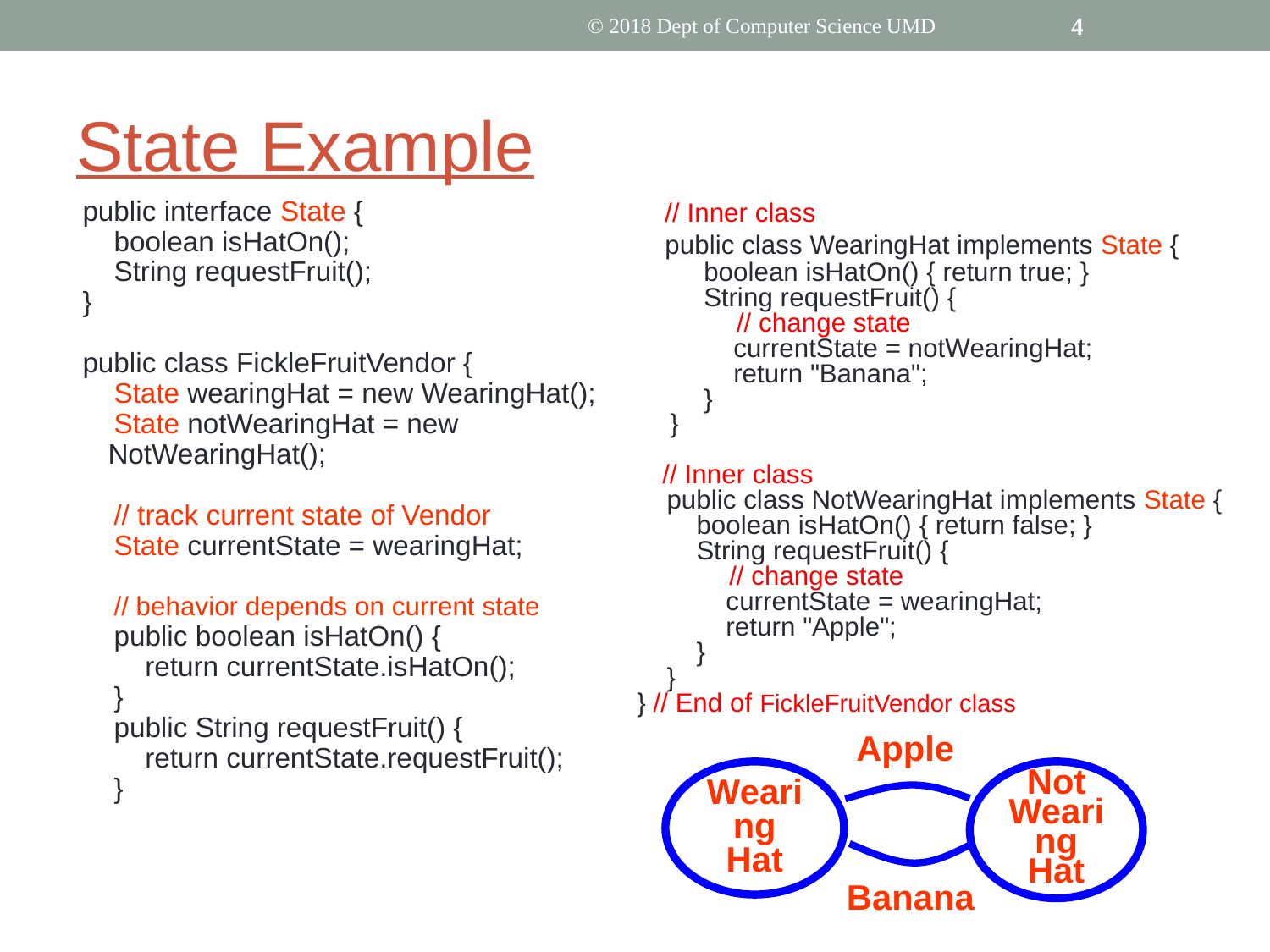

© 2018 Dept of Computer Science UMD
4
# State Example
public interface State {
    boolean isHatOn();
    String requestFruit();
}

public class FickleFruitVendor {
    State wearingHat = new WearingHat();
    State notWearingHat = new NotWearingHat();

    // track current state of Vendor
    State currentState = wearingHat;

    // behavior depends on current state
    public boolean isHatOn() {
        return currentState.isHatOn();
    }
    public String requestFruit() {
        return currentState.requestFruit();
    }

   // Inner class
   public class WearingHat implements State {
         boolean isHatOn() { return true; }
         String requestFruit() {
	          // change state
             currentState = notWearingHat;
             return "Banana";
         }
	 }

	// Inner class
    public class NotWearingHat implements State {
        boolean isHatOn() { return false; }
        String requestFruit() {
	         // change state
            currentState = wearingHat;
            return "Apple";
        }
    }
} // End of FickleFruitVendor class
Apple
Wearing
Hat
Not
Wearing
Hat

Banana